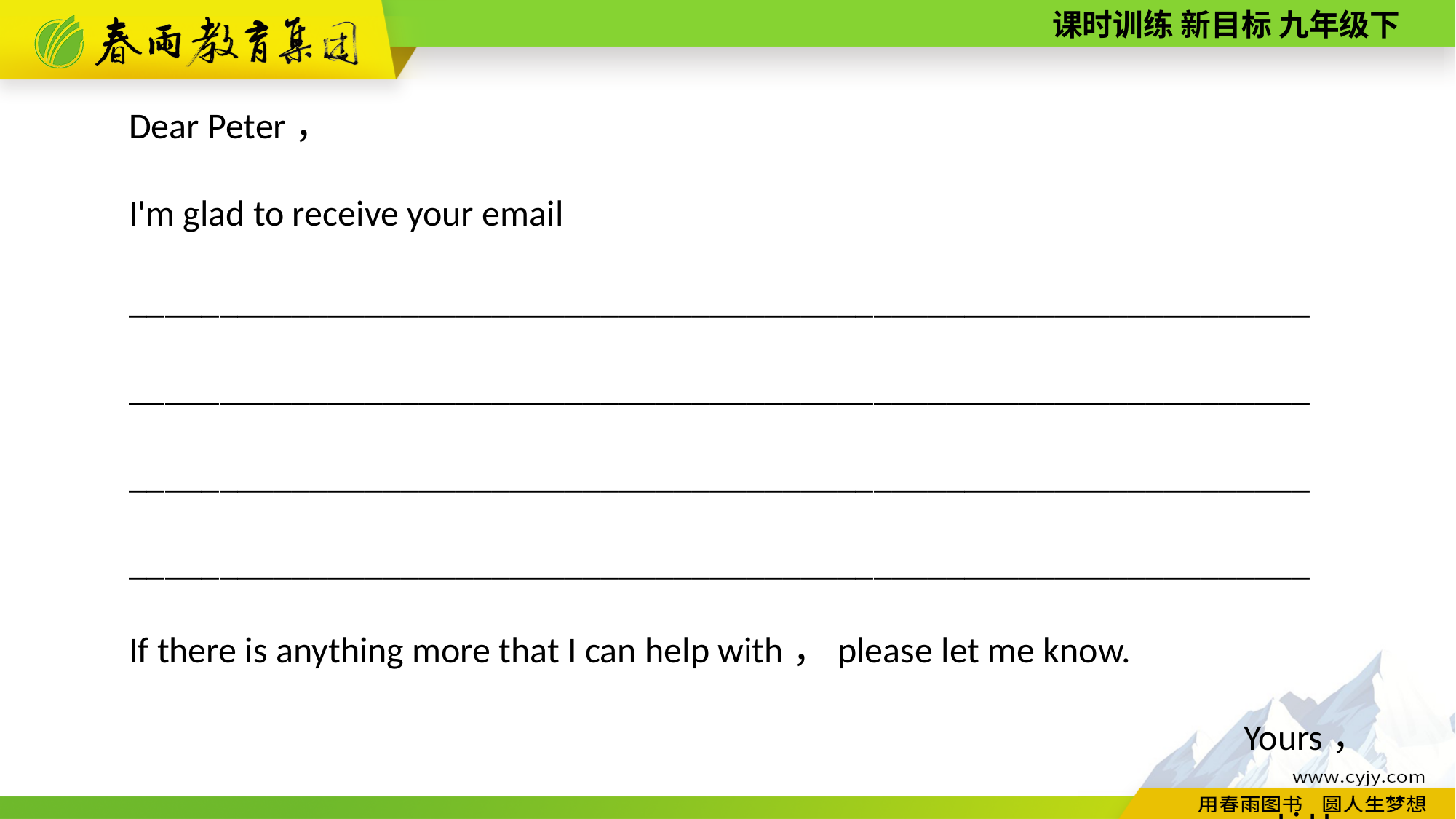

Dear Peter，
I'm glad to receive your email
_________________________________________________________________
_________________________________________________________________
_________________________________________________________________
_________________________________________________________________
If there is anything more that I can help with，please let me know.
Yours，
Li Hua